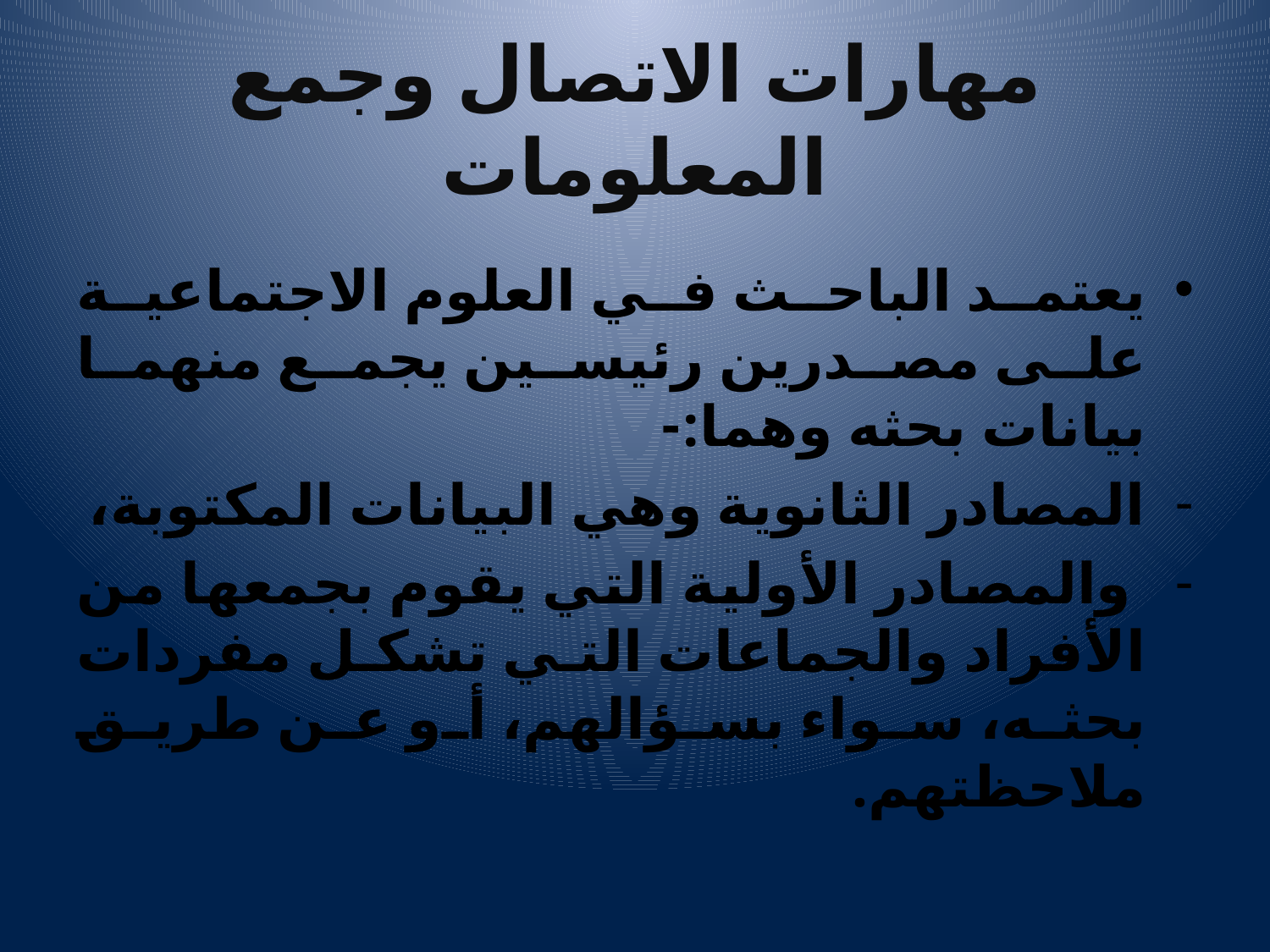

# مهارات الاتصال وجمع المعلومات
يعتمد الباحث في العلوم الاجتماعية على مصدرين رئيسين يجمع منهما بيانات بحثه وهما:-
المصادر الثانوية وهي البيانات المكتوبة،
 والمصادر الأولية التي يقوم بجمعها من الأفراد والجماعات التي تشكل مفردات بحثه، سواء بسؤالهم، أو عن طريق ملاحظتهم.